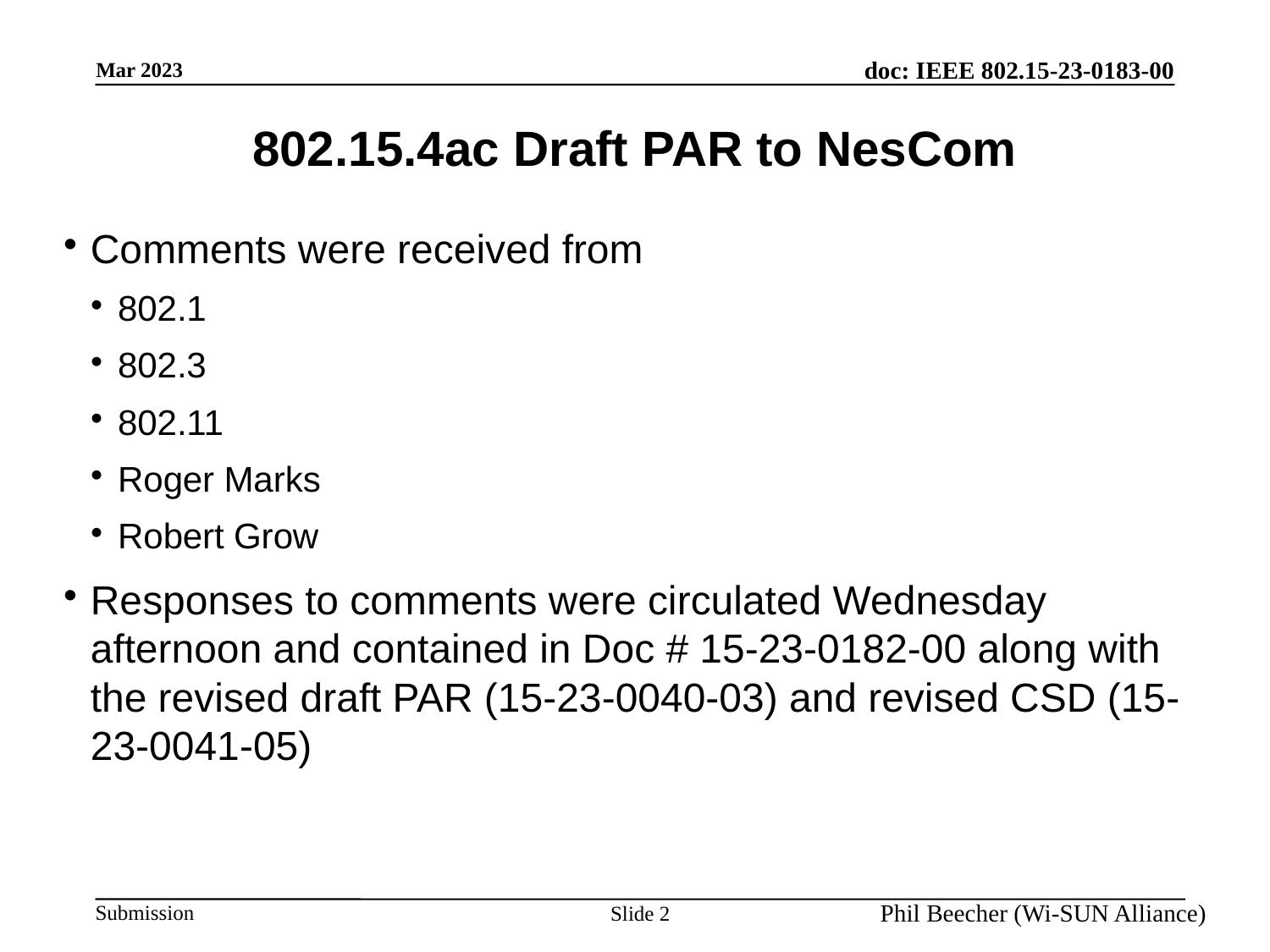

802.15.4ac Draft PAR to NesCom
Comments were received from
802.1
802.3
802.11
Roger Marks
Robert Grow
Responses to comments were circulated Wednesday afternoon and contained in Doc # 15-23-0182-00 along with the revised draft PAR (15-23-0040-03) and revised CSD (15-23-0041-05)
Slide 2